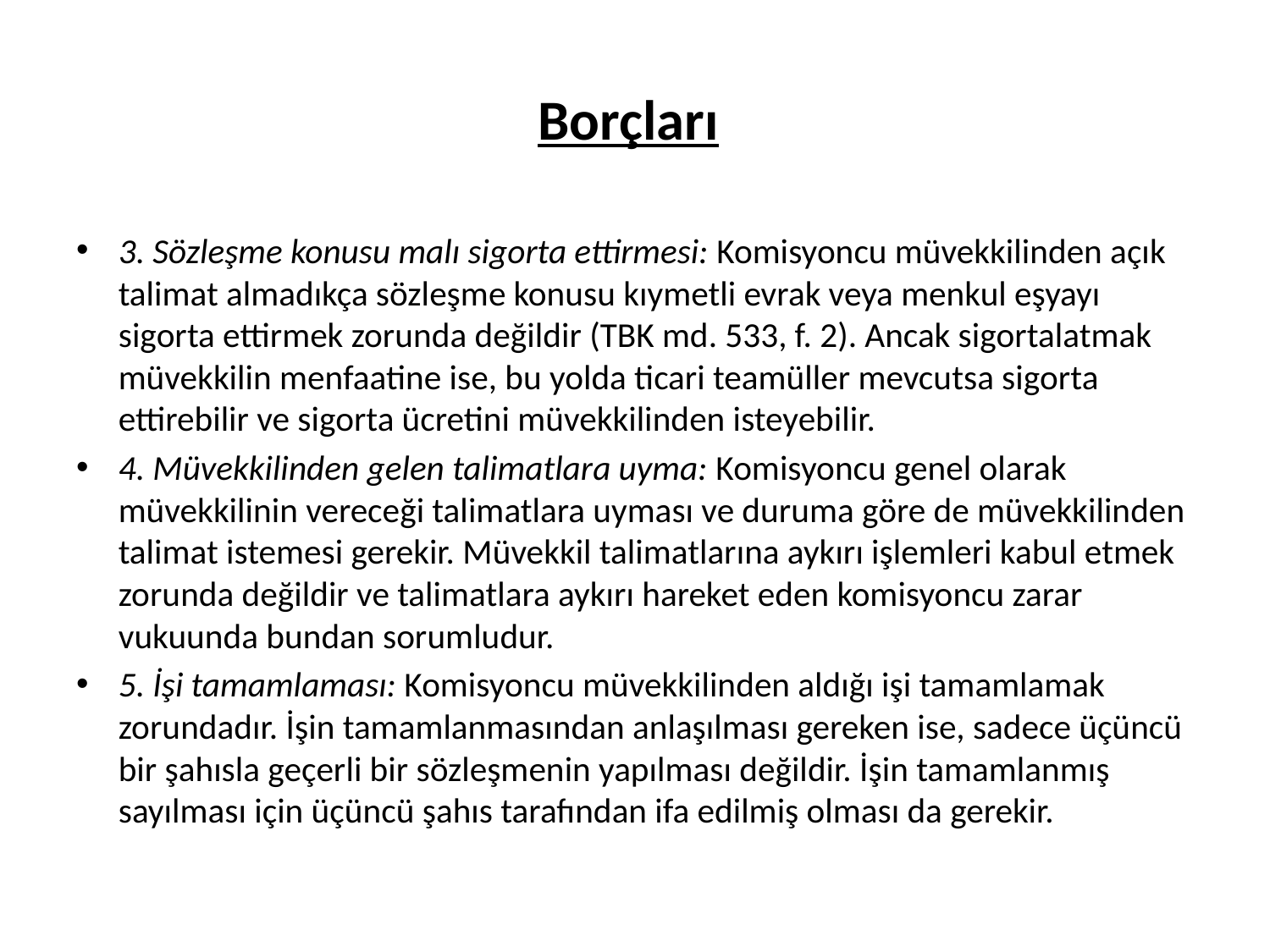

# Borçları
3. Sözleşme konusu malı sigorta ettirmesi: Komisyoncu müvekkilinden açık talimat almadıkça sözleşme konusu kıymetli evrak veya menkul eşyayı sigorta ettirmek zorunda değildir (TBK md. 533, f. 2). Ancak sigortalatmak müvekkilin menfaatine ise, bu yolda ticari teamüller mevcutsa sigorta ettirebilir ve sigorta ücretini müvekkilinden isteyebilir.
4. Müvekkilinden gelen talimatlara uyma: Komisyoncu genel olarak müvekkilinin vereceği talimatlara uyması ve duruma göre de müvekkilinden talimat istemesi gerekir. Müvekkil talimatlarına aykırı işlemleri kabul etmek zorunda değildir ve talimatlara aykırı hareket eden komisyoncu zarar vukuunda bundan sorumludur.
5. İşi tamamlaması: Komisyoncu müvekkilinden aldığı işi tamamlamak zorundadır. İşin tamamlanmasından anlaşılması gereken ise, sadece üçüncü bir şahısla geçerli bir sözleşmenin yapılması değildir. İşin tamamlanmış sayılması için üçüncü şahıs tarafından ifa edilmiş olması da gerekir.